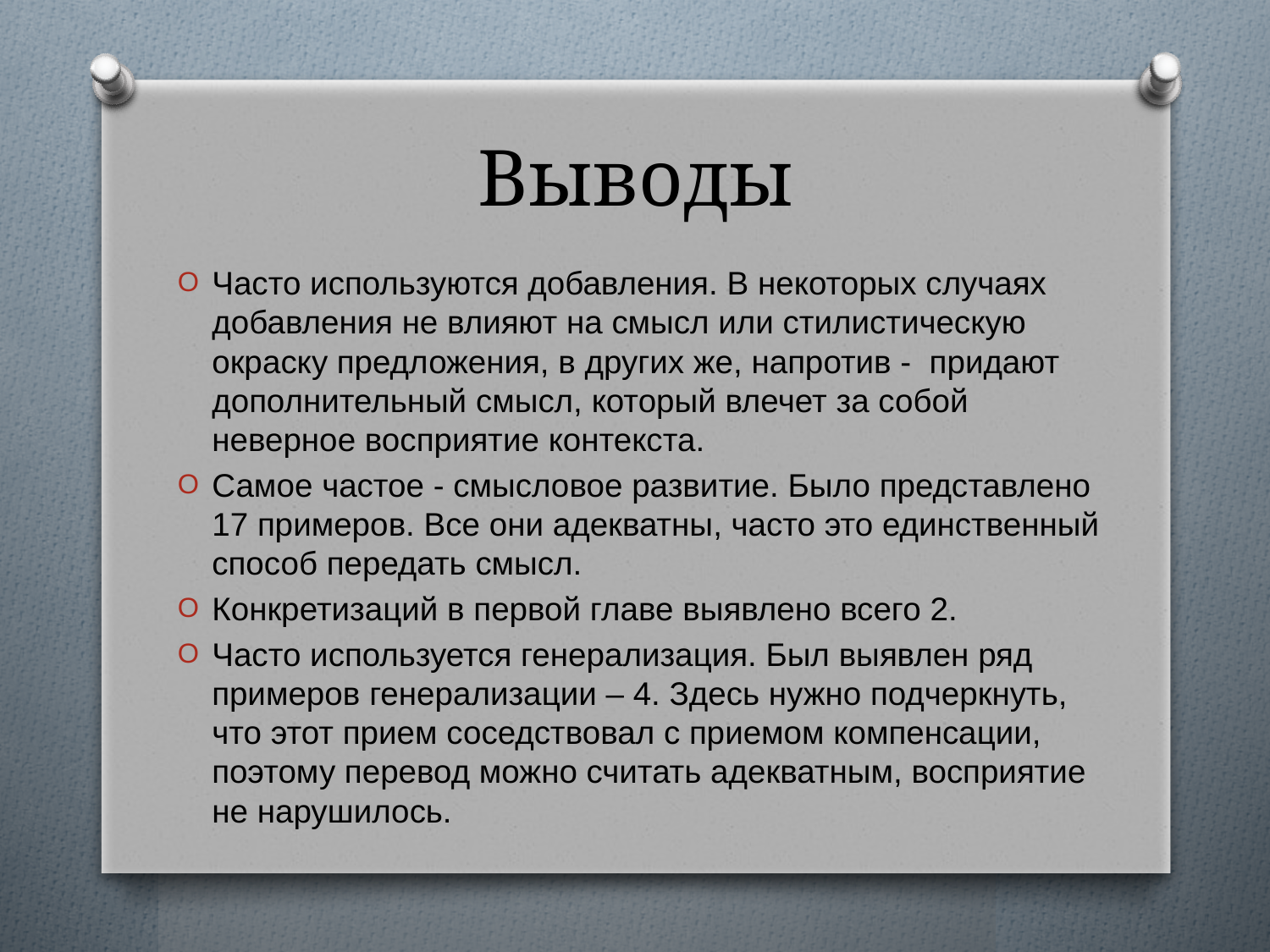

# Выводы
Часто используются добавления. В некоторых случаях добавления не влияют на смысл или стилистическую окраску предложения, в других же, напротив -  придают дополнительный смысл, который влечет за собой неверное восприятие контекста.
Самое частое - смысловое развитие. Было представлено 17 примеров. Все они адекватны, часто это единственный способ передать смысл.
Конкретизаций в первой главе выявлено всего 2.
Часто используется генерализация. Был выявлен ряд примеров генерализации – 4. Здесь нужно подчеркнуть, что этот прием соседствовал с приемом компенсации, поэтому перевод можно считать адекватным, восприятие не нарушилось.